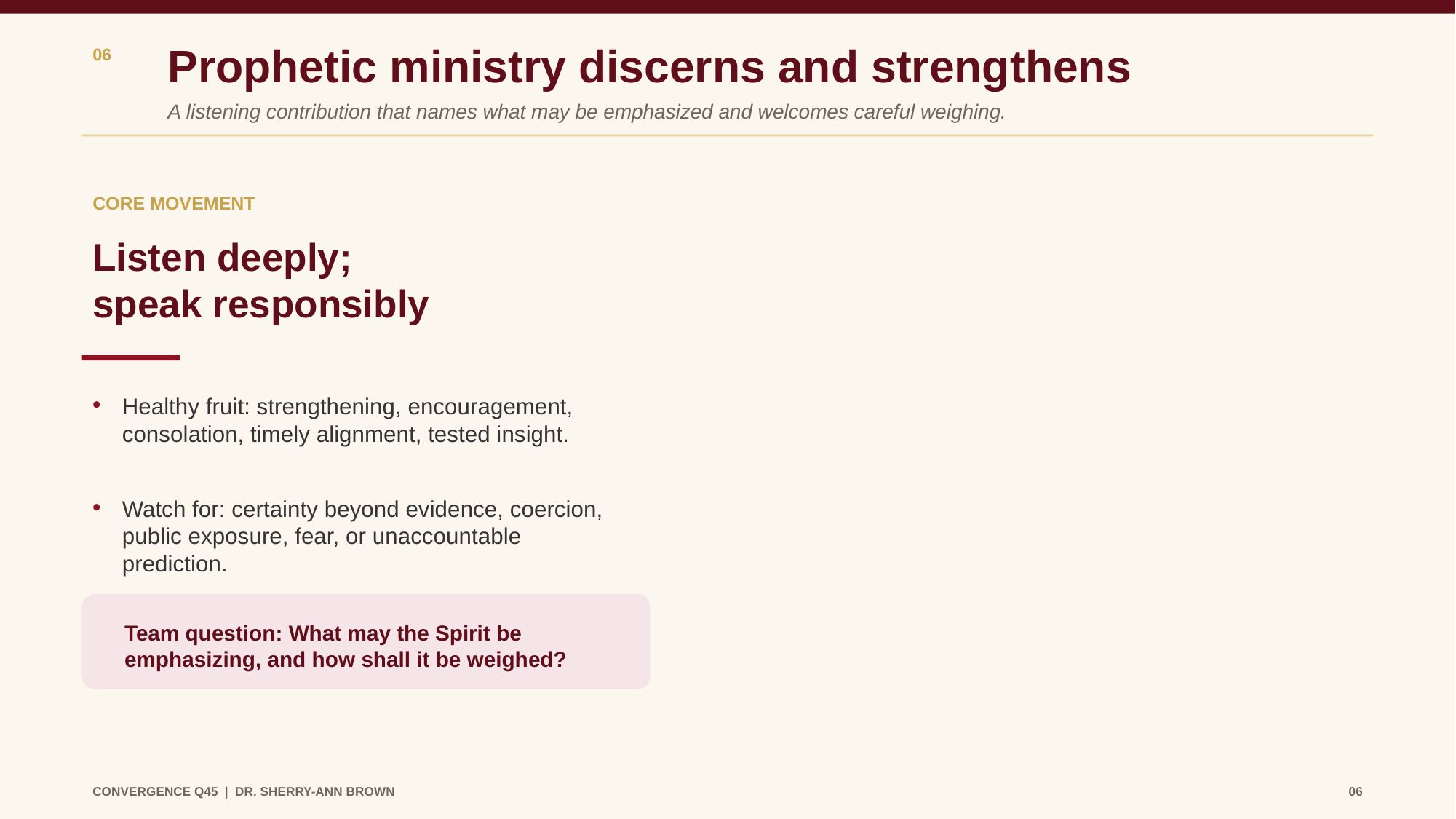

Prophetic ministry discerns and strengthens
06
A listening contribution that names what may be emphasized and welcomes careful weighing.

CORE MOVEMENT
Listen deeply;
speak responsibly

•
Healthy fruit: strengthening, encouragement, consolation, timely alignment, tested insight.
•
Watch for: certainty beyond evidence, coercion, public exposure, fear, or unaccountable prediction.

Team question: What may the Spirit be emphasizing, and how shall it be weighed?
CONVERGENCE Q45  |  DR. SHERRY-ANN BROWN
06